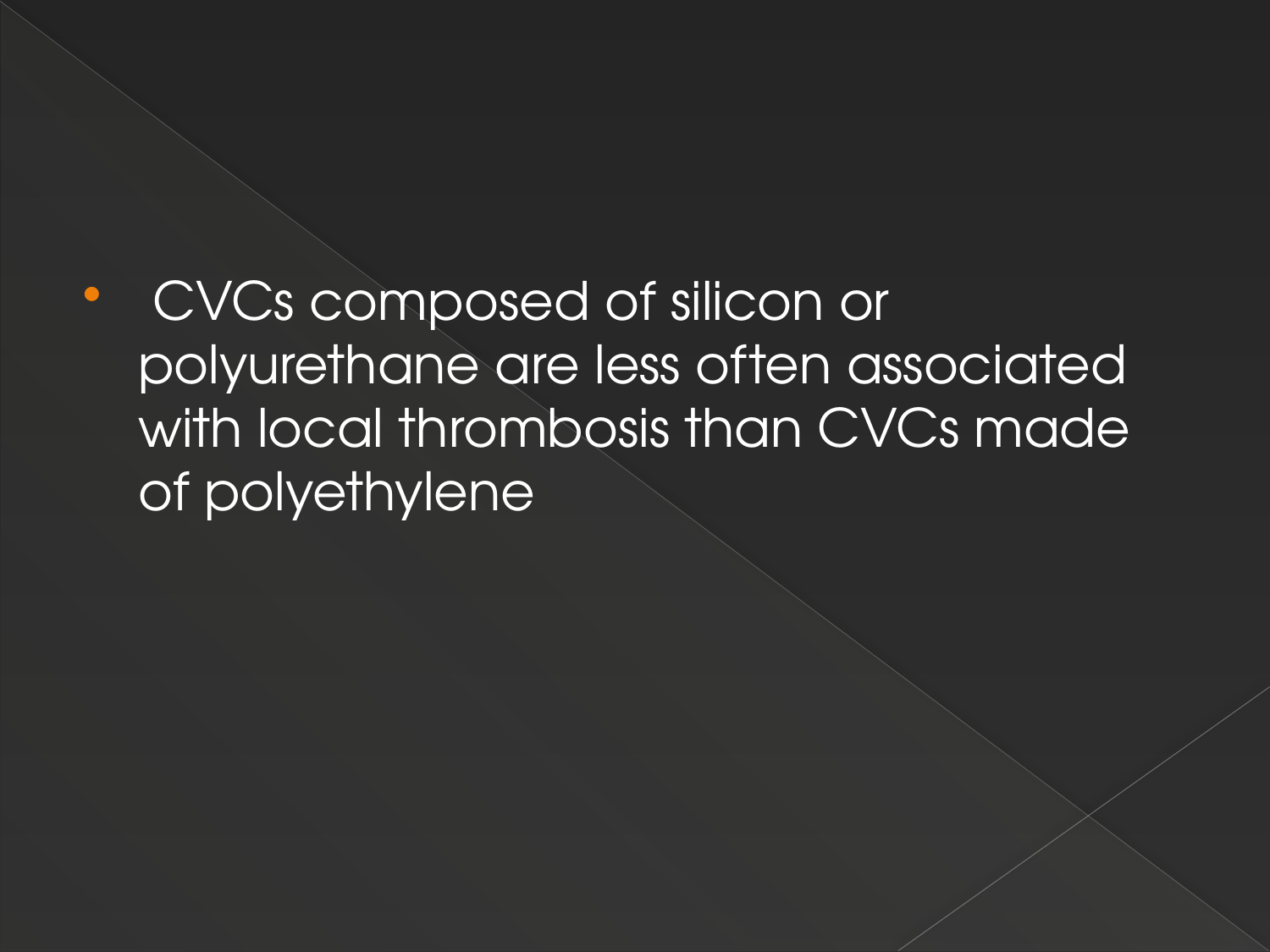

#
 CVCs composed of silicon or polyurethane are less often associated with local thrombosis than CVCs made of polyethylene